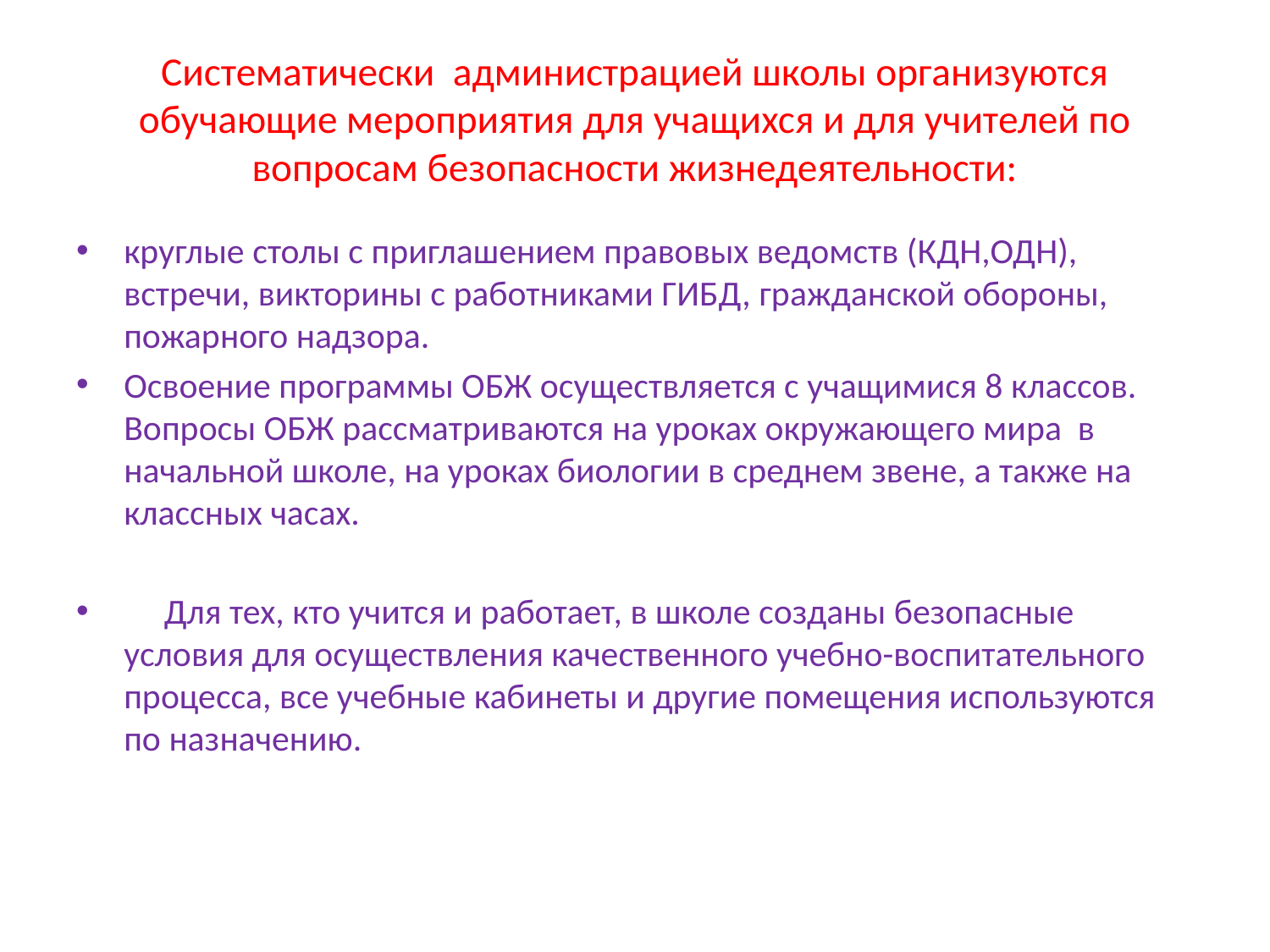

# Систематически  администрацией школы организуются обучающие мероприятия для учащихся и для учителей по вопросам безопасности жизнедеятельности:
круглые столы с приглашением правовых ведомств (КДН,ОДН), встречи, викторины с работниками ГИБД, гражданской обороны, пожарного надзора.
Освоение программы ОБЖ осуществляется с учащимися 8 классов. Вопросы ОБЖ рассматриваются на уроках окружающего мира  в начальной школе, на уроках биологии в среднем звене, а также на классных часах.

     Для тех, кто учится и работает, в школе созданы безопасные  условия для осуществления качественного учебно-воспитательного процесса, все учебные кабинеты и другие помещения используются по назначению.